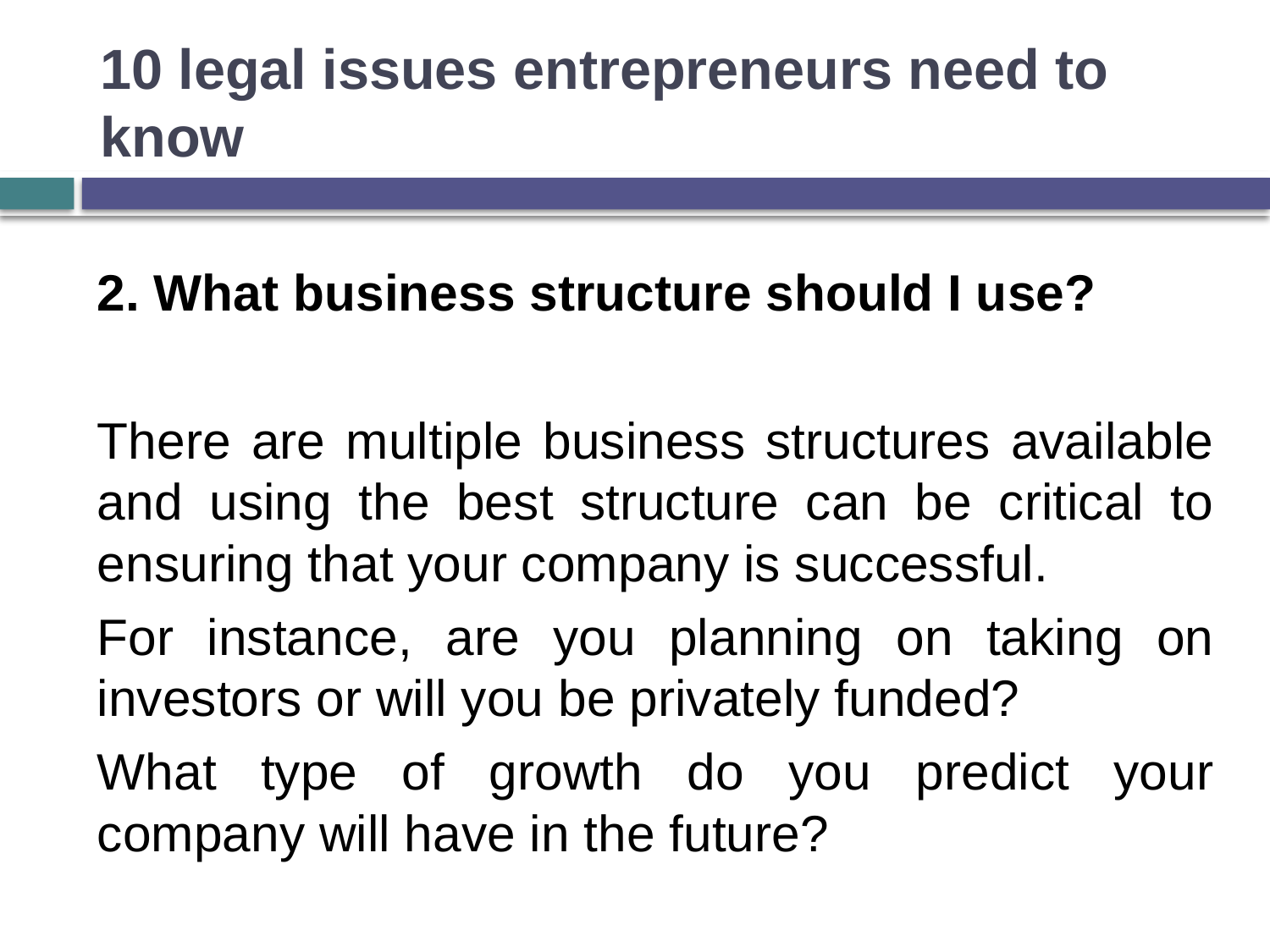

# 10 legal issues entrepreneurs need to know
2. What business structure should I use?

There are multiple business structures available and using the best structure can be critical to ensuring that your company is successful.
For instance, are you planning on taking on investors or will you be privately funded?
What type of growth do you predict your company will have in the future?